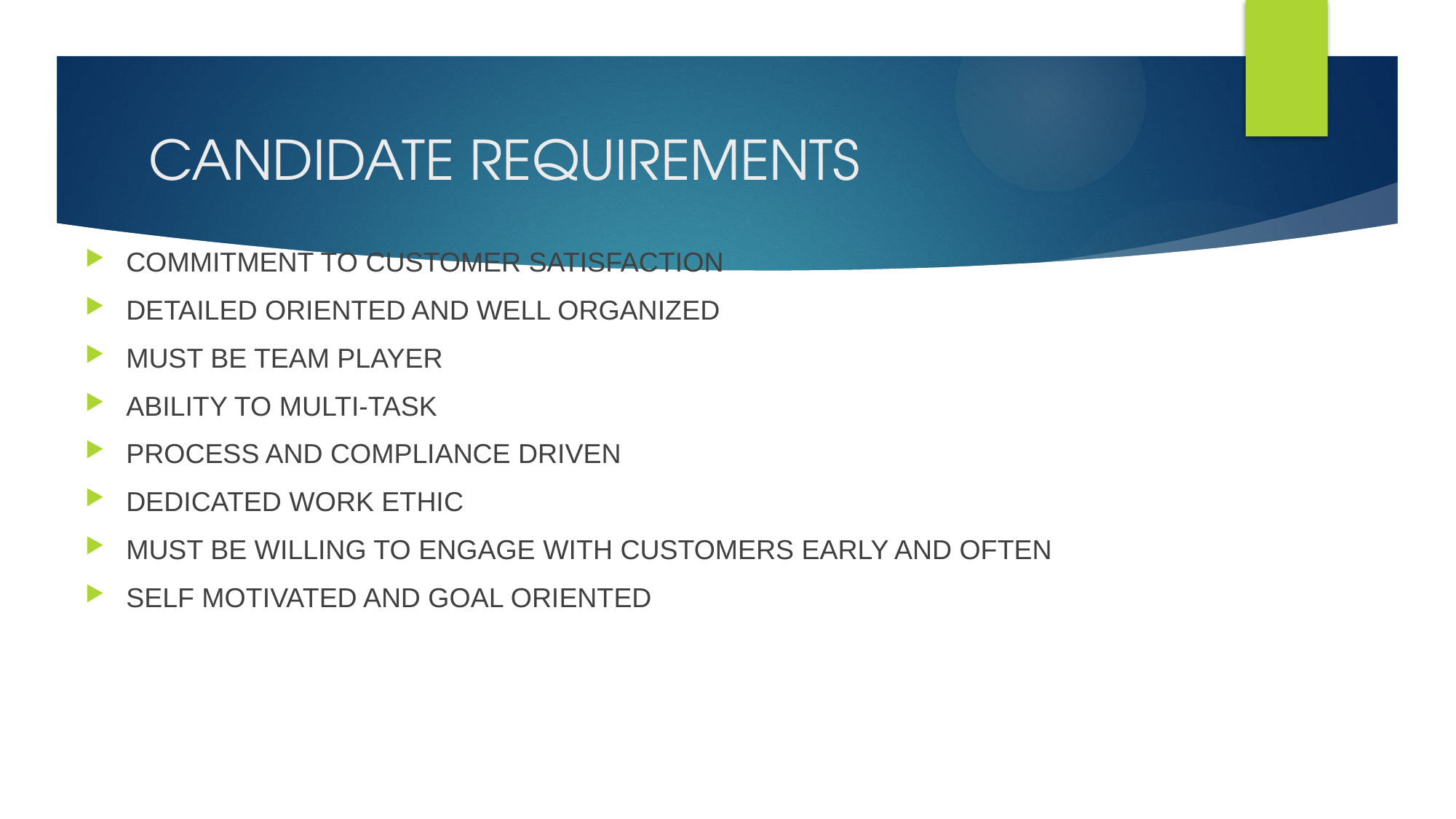

# CANDIDATE REQUIREMENTS
COMMITMENT TO CUSTOMER SATISFACTION
DETAILED ORIENTED AND WELL ORGANIZED
MUST BE TEAM PLAYER
ABILITY TO MULTI-TASK
PROCESS AND COMPLIANCE DRIVEN
DEDICATED WORK ETHIC
MUST BE WILLING TO ENGAGE WITH CUSTOMERS EARLY AND OFTEN
SELF MOTIVATED AND GOAL ORIENTED